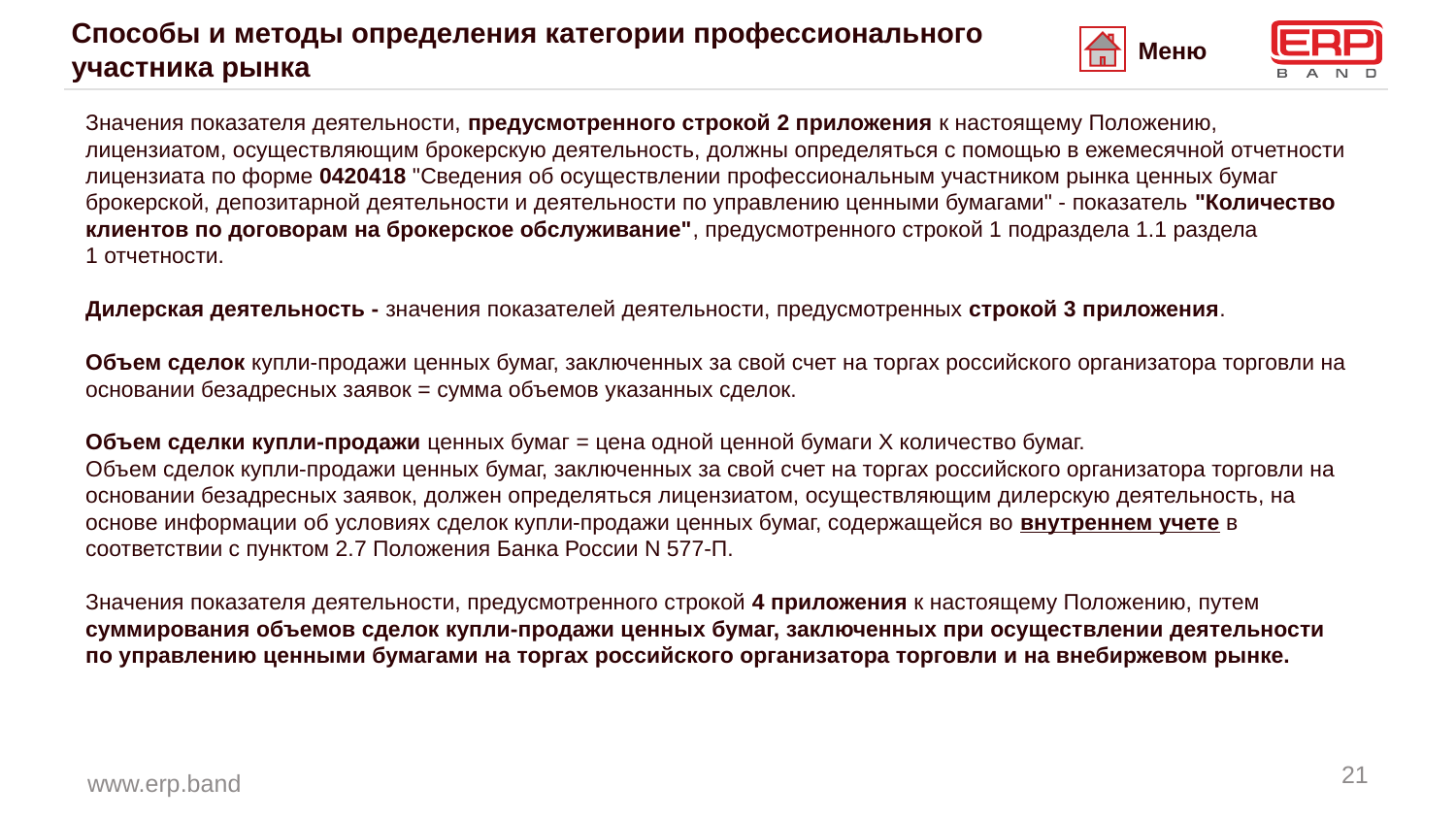

# Способы и методы определения категории профессионального участника рынка

Меню
Значения показателя деятельности, предусмотренного строкой 2 приложения к настоящему Положению, лицензиатом, осуществляющим брокерскую деятельность, должны определяться с помощью в ежемесячной отчетности лицензиата по форме 0420418 "Сведения об осуществлении профессиональным участником рынка ценных бумаг брокерской, депозитарной деятельности и деятельности по управлению ценными бумагами" - показатель "Количество клиентов по договорам на брокерское обслуживание", предусмотренного строкой 1 подраздела 1.1 раздела 1 отчетности.

Дилерская деятельность - значения показателей деятельности, предусмотренных строкой 3 приложения.

Объем сделок купли-продажи ценных бумаг, заключенных за свой счет на торгах российского организатора торговли на основании безадресных заявок = сумма объемов указанных сделок.

Объем сделки купли-продажи ценных бумаг = цена одной ценной бумаги Х количество бумаг.
Объем сделок купли-продажи ценных бумаг, заключенных за свой счет на торгах российского организатора торговли на основании безадресных заявок, должен определяться лицензиатом, осуществляющим дилерскую деятельность, на основе информации об условиях сделок купли-продажи ценных бумаг, содержащейся во внутреннем учете в соответствии с пунктом 2.7 Положения Банка России N 577-П.

Значения показателя деятельности, предусмотренного строкой 4 приложения к настоящему Положению, путем суммирования объемов сделок купли-продажи ценных бумаг, заключенных при осуществлении деятельности по управлению ценными бумагами на торгах российского организатора торговли и на внебиржевом рынке.
21